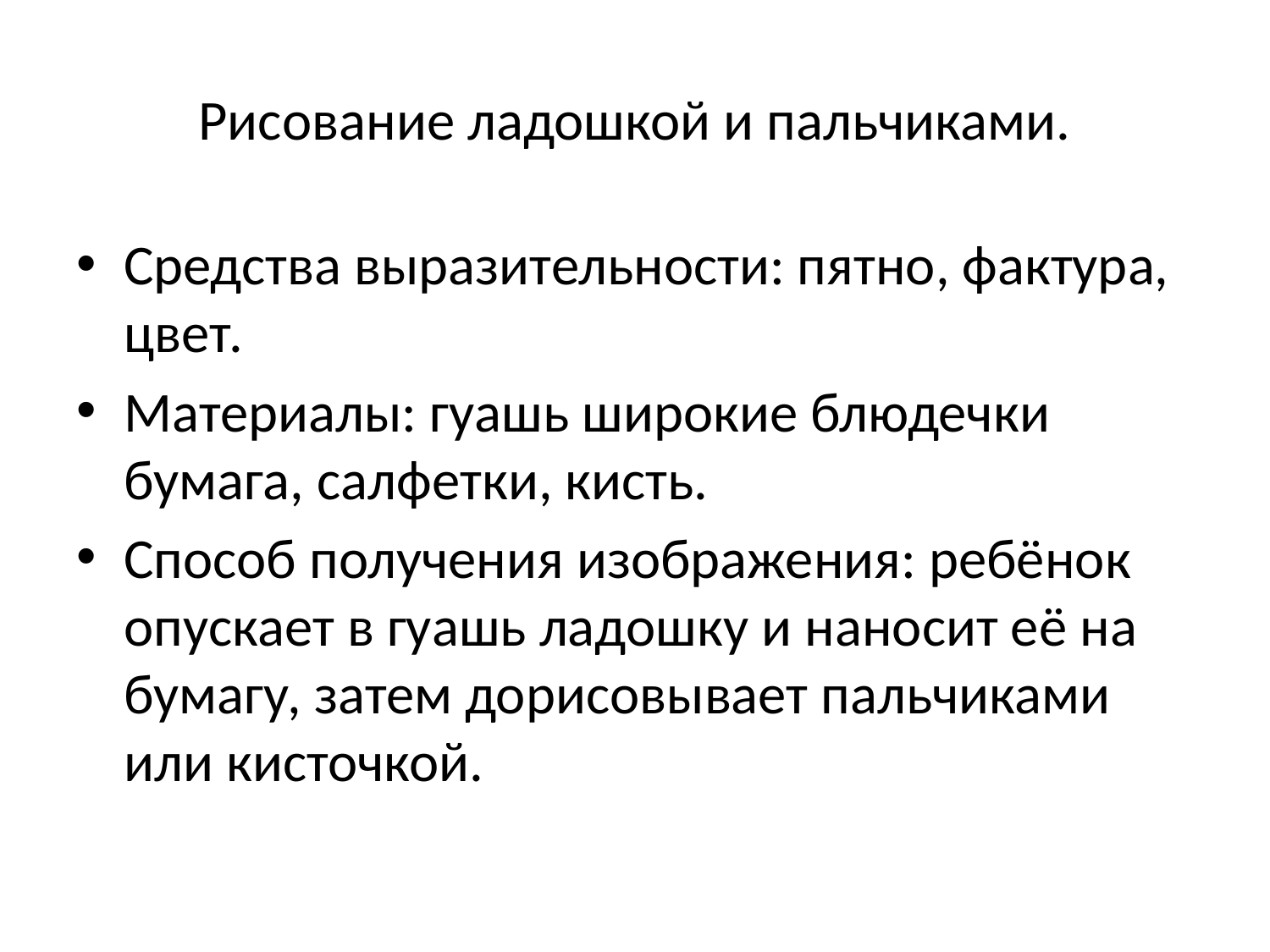

# Рисование ладошкой и пальчиками.
Средства выразительности: пятно, фактура, цвет.
Материалы: гуашь широкие блюдечки бумага, салфетки, кисть.
Способ получения изображения: ребёнок опускает в гуашь ладошку и наносит её на бумагу, затем дорисовывает пальчиками или кисточкой.